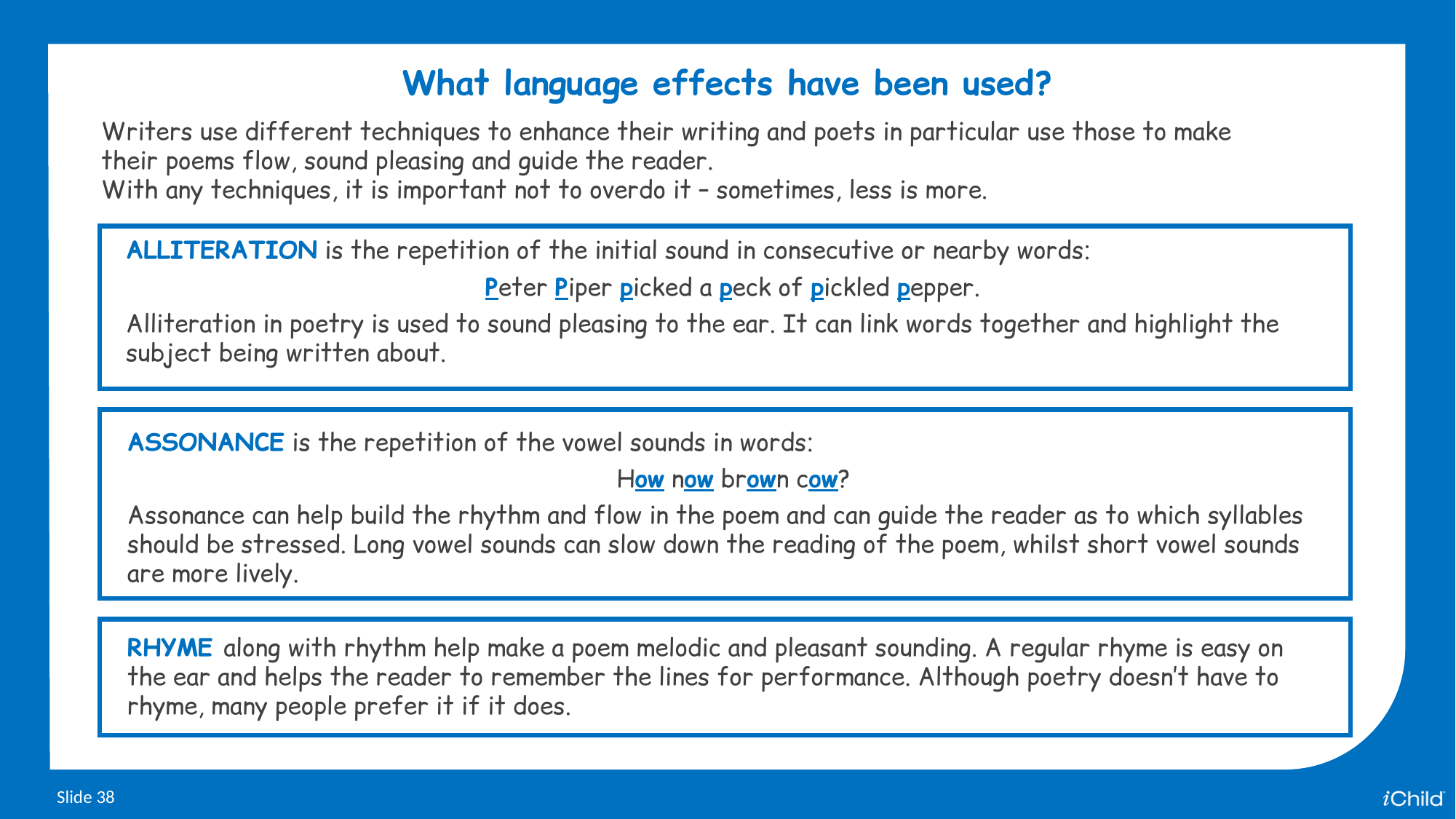

What language effects have been used?
Writers use different techniques to enhance their writing and poets in particular use those to make their poems flow, sound pleasing and guide the reader.
With any techniques, it is important not to overdo it – sometimes, less is more.

ALLITERATION is the repetition of the initial sound in consecutive or nearby words:
Peter Piper picked a peck of pickled pepper.
Alliteration in poetry is used to sound pleasing to the ear. It can link words together and highlight the subject being written about.

ASSONANCE is the repetition of the vowel sounds in words:
How now brown cow?
Assonance can help build the rhythm and flow in the poem and can guide the reader as to which syllables should be stressed. Long vowel sounds can slow down the reading of the poem, whilst short vowel sounds are more lively.

RHYME along with rhythm help make a poem melodic and pleasant sounding. A regular rhyme is easy on the ear and helps the reader to remember the lines for performance. Although poetry doesn’t have to rhyme, many people prefer it if it does.
Slide 38